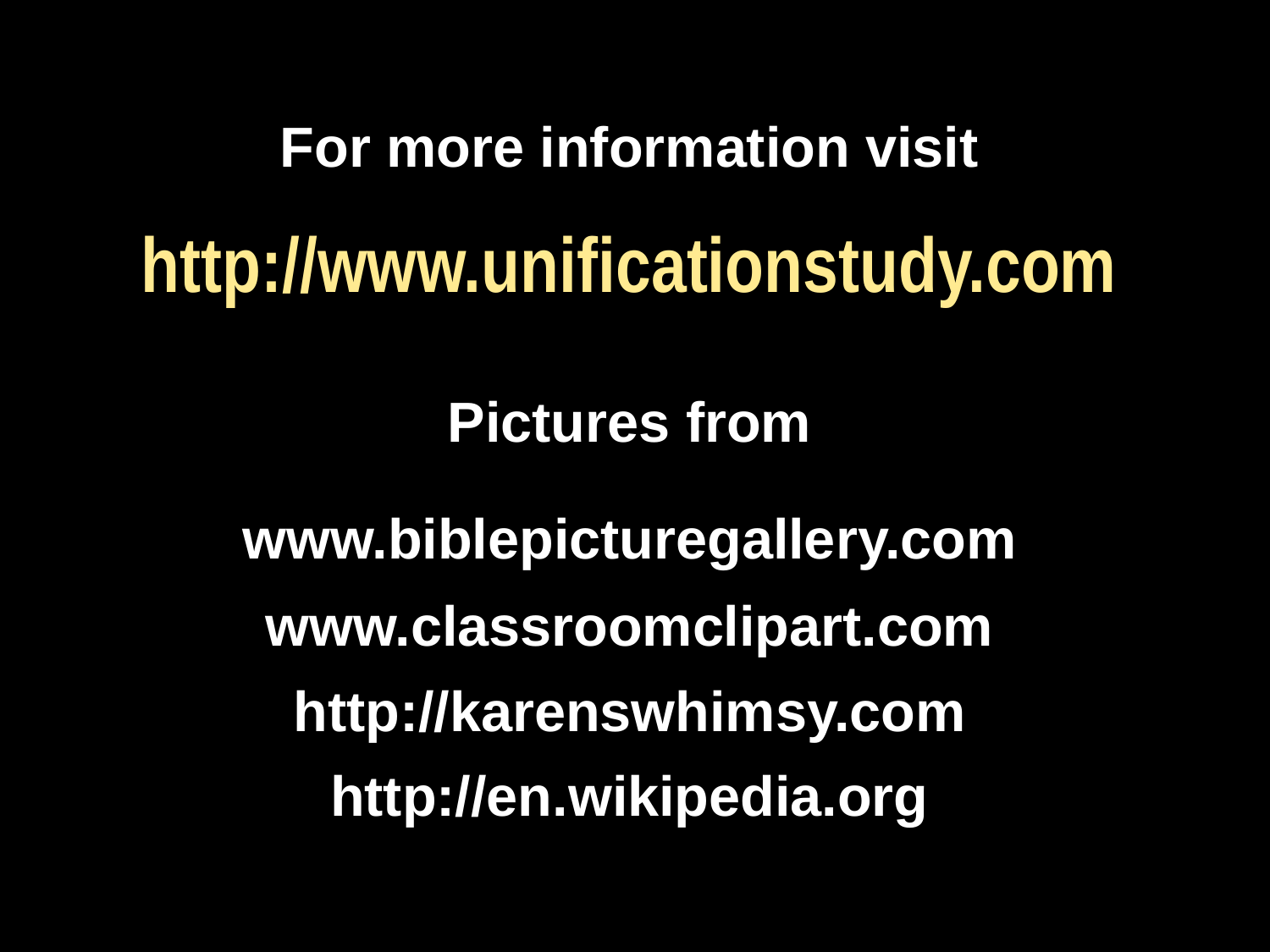

For more information visit
http://www.unificationstudy.com
Pictures from
www.biblepicturegallery.com
www.classroomclipart.com
http://karenswhimsy.com
http://en.wikipedia.org